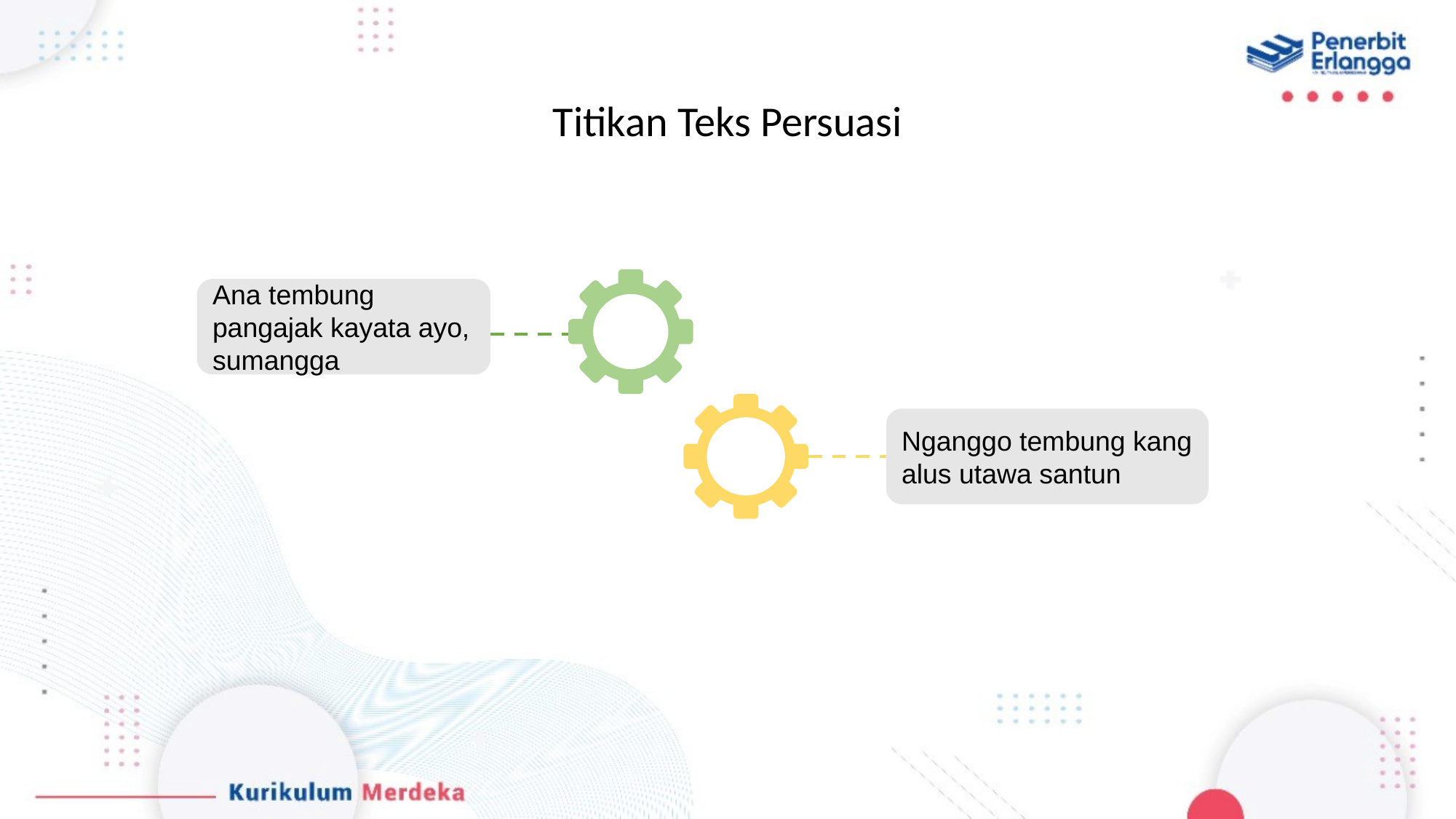

# Titikan Teks Persuasi

Ana tembung pangajak kayata ayo, sumangga

Nganggo tembung kang alus utawa santun